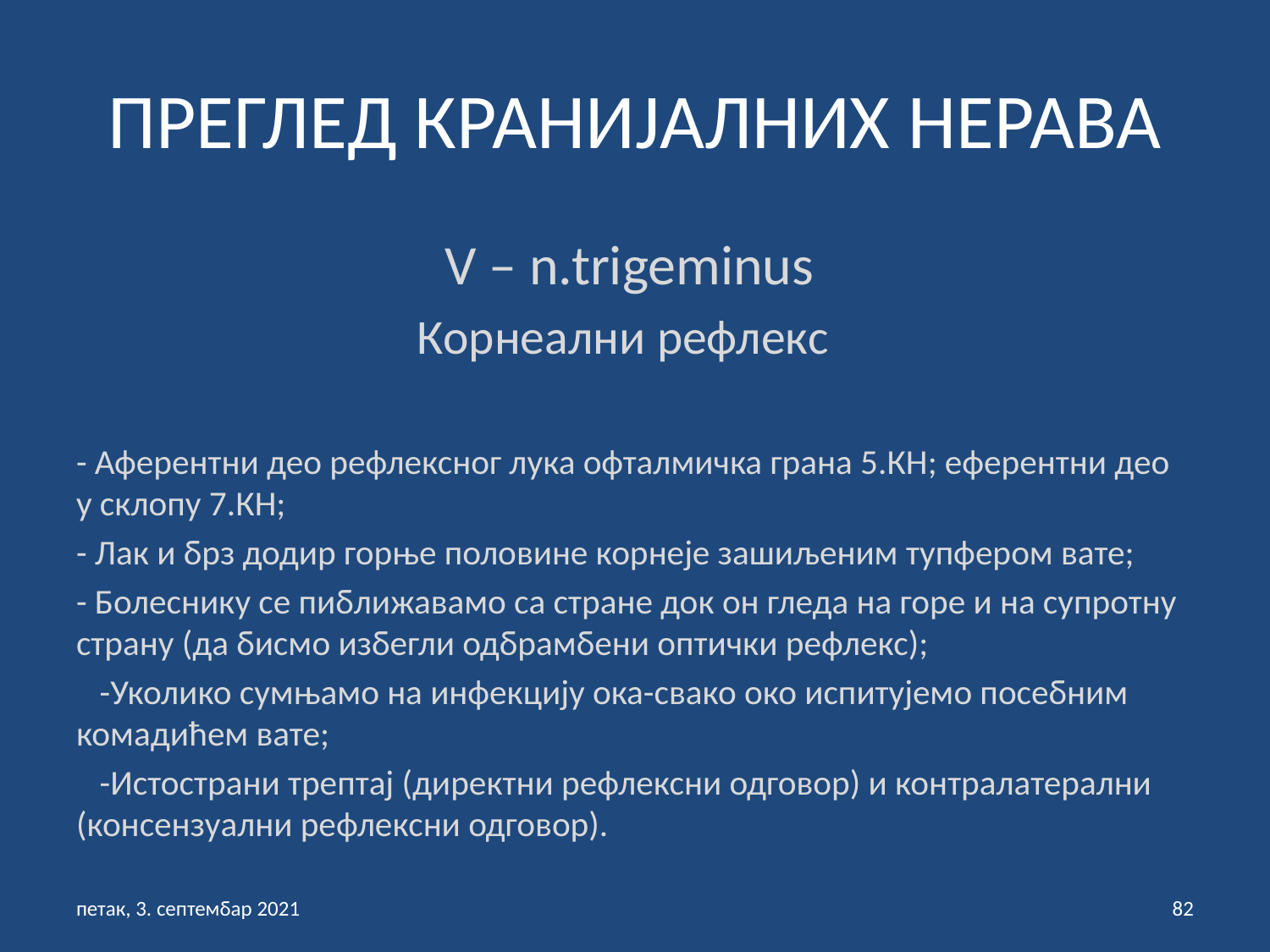

# ПРЕГЛЕД КРАНИЈАЛНИХ НЕРАВА
                             V – n.trigeminus
                               Корнеални рефлекс

- Аферентни део рефлексног лука офталмичка грана 5.КН; еферентни део у склопу 7.КН;
- Лак и брз додир горње половине корнеје зашиљеним тупфером вате;
- Болеснику се пиближавамо са стране док он гледа на горе и на супротну страну (да бисмо избегли одбрамбени оптички рефлекс);
   -Уколико сумњамо на инфекцију ока-свако око испитујемо посебним комадићем вате;
   -Истострани трептај (директни рефлексни одговор) и контралатерални (консензуални рефлексни одговор).
петак, 3. септембар 2021
82